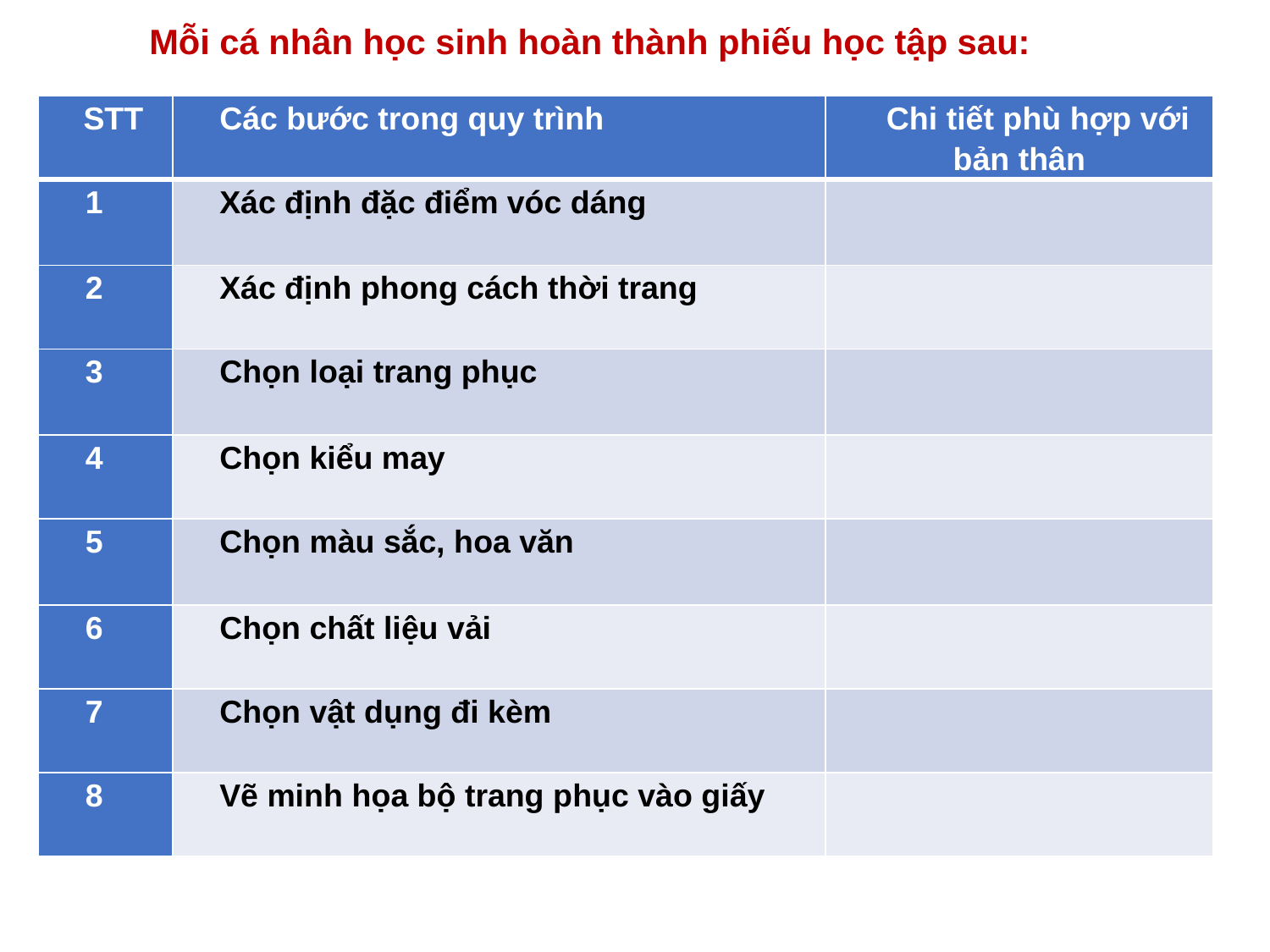

Mỗi cá nhân học sinh hoàn thành phiếu học tập sau:
| STT | Các bước trong quy trình | Chi tiết phù hợp với bản thân |
| --- | --- | --- |
| 1 | Xác định đặc điểm vóc dáng |  |
| 2 | Xác định phong cách thời trang |  |
| 3 | Chọn loại trang phục |  |
| 4 | Chọn kiểu may |  |
| 5 | Chọn màu sắc, hoa văn |  |
| 6 | Chọn chất liệu vải |  |
| 7 | Chọn vật dụng đi kèm |  |
| 8 | Vẽ minh họa bộ trang phục vào giấy |  |